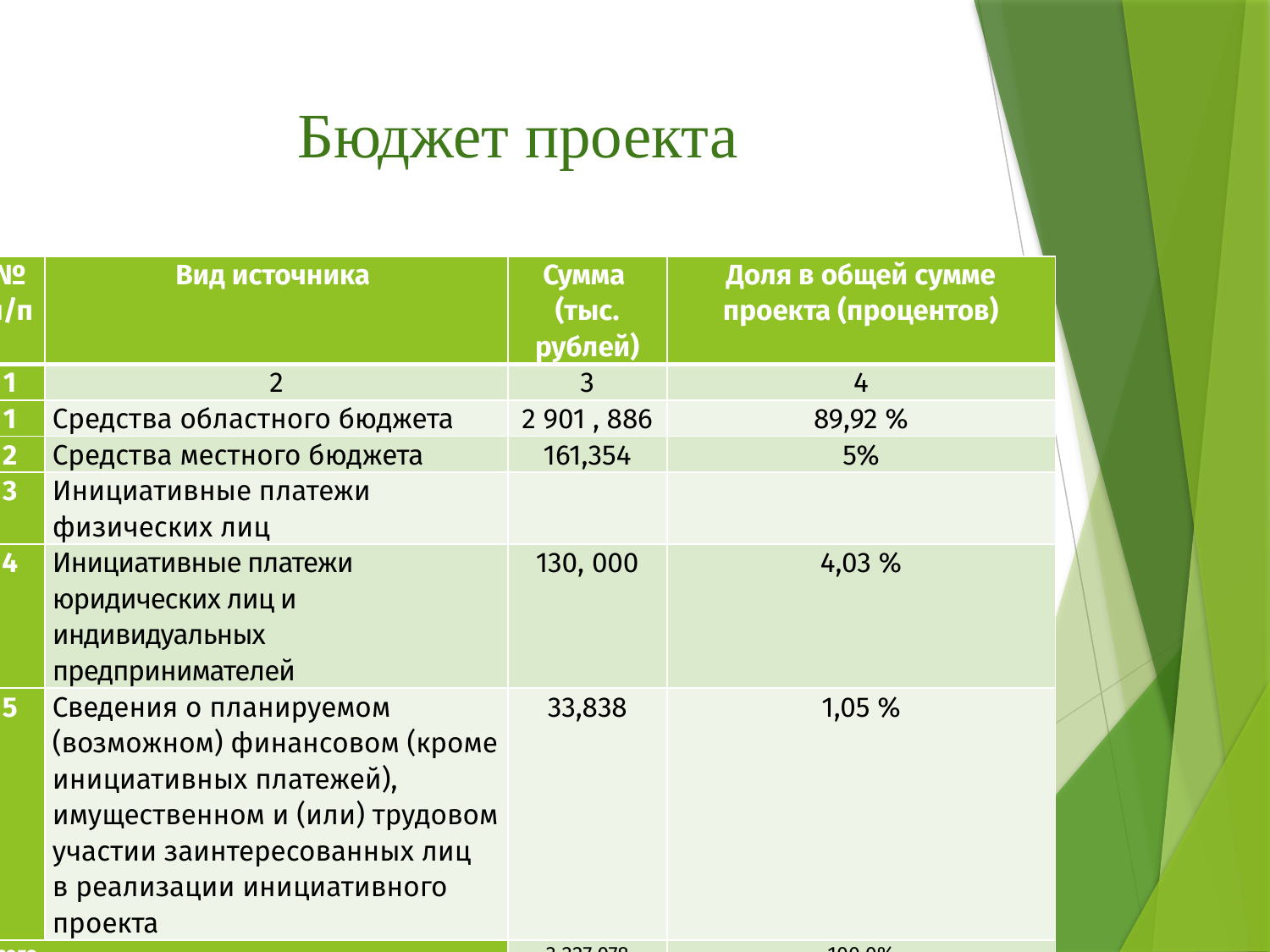

# Бюджет проекта
| № п/п | Вид источника | Сумма (тыс. рублей) | Доля в общей сумме проекта (процентов) |
| --- | --- | --- | --- |
| 1 | 2 | 3 | 4 |
| 1 | Средства областного бюджета | 2 901 , 886 | 89,92 % |
| 2 | Средства местного бюджета | 161,354 | 5% |
| 3 | Инициативные платежи физических лиц |  |  |
| 4 | Инициативные платежи юридических лиц и индивидуальных предпринимателей | 130, 000 | 4,03 % |
| 5 | Сведения о планируемом (возможном) финансовом (кроме инициативных платежей), имущественном и (или) трудовом участии заинтересованных лиц в реализации инициативного проекта | 33,838 | 1,05 % |
| Всего |  | 3 227,078 | 100,0% |